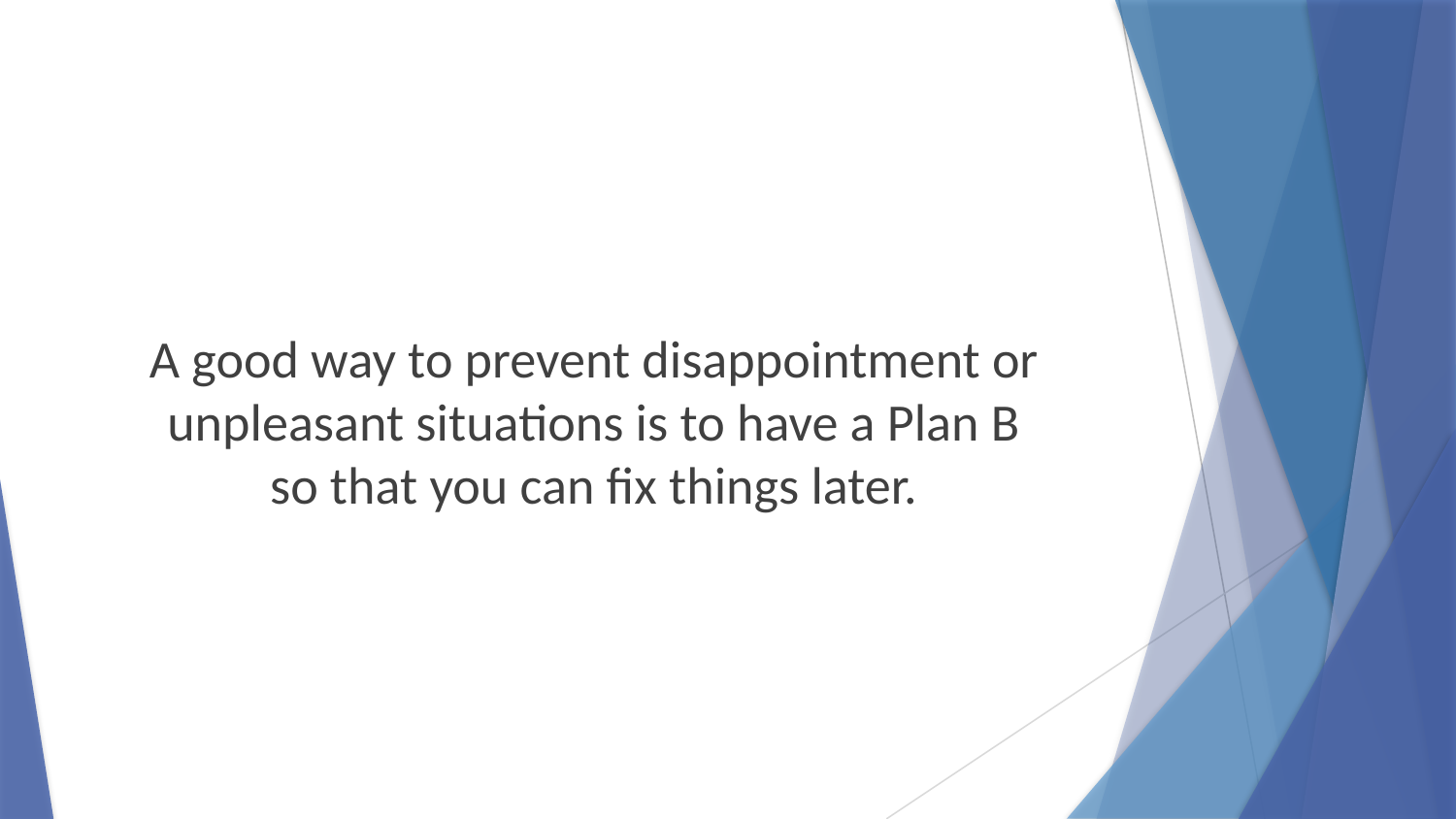

A good way to prevent disappointment or unpleasant situations is to have a Plan B
so that you can fix things later.